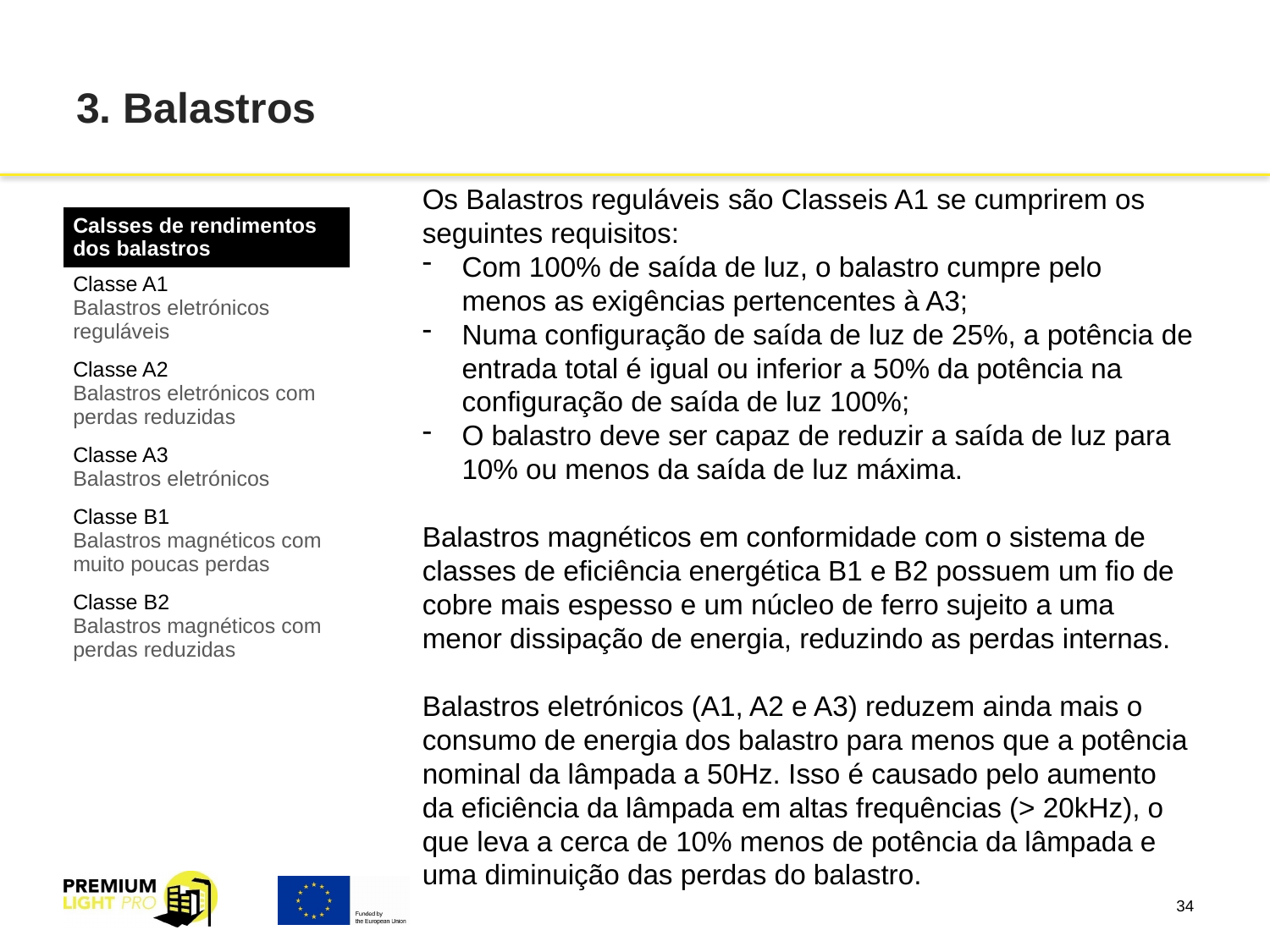

# 3. Balastros
Os Balastros reguláveis ​​são Classeis A1 se cumprirem os seguintes requisitos:
Com 100% de saída de luz, o balastro cumpre pelo menos as exigências pertencentes à A3;
Numa configuração de saída de luz de 25%, a potência de entrada total é igual ou inferior a 50% da potência na configuração de saída de luz 100%;
O balastro deve ser capaz de reduzir a saída de luz para 10% ou menos da saída de luz máxima.

Balastros magnéticos em conformidade com o sistema de classes de eficiência energética B1 e B2 possuem um fio de cobre mais espesso e um núcleo de ferro sujeito a uma menor dissipação de energia, reduzindo as perdas internas.

Balastros eletrónicos (A1, A2 e A3) reduzem ainda mais o consumo de energia dos balastro para menos que a potência nominal da lâmpada a 50Hz. Isso é causado pelo aumento da eficiência da lâmpada em altas frequências (> 20kHz), o que leva a cerca de 10% menos de potência da lâmpada e uma diminuição das perdas do balastro.

| Calsses de rendimentos dos balastros |
| --- |
| Classe A1 Balastros eletrónicos reguláveis |
| Classe A2 Balastros eletrónicos com perdas reduzidas |
| Classe A3 Balastros eletrónicos |
| Classe B1 Balastros magnéticos com muito poucas perdas |
| Classe B2 Balastros magnéticos com perdas reduzidas |